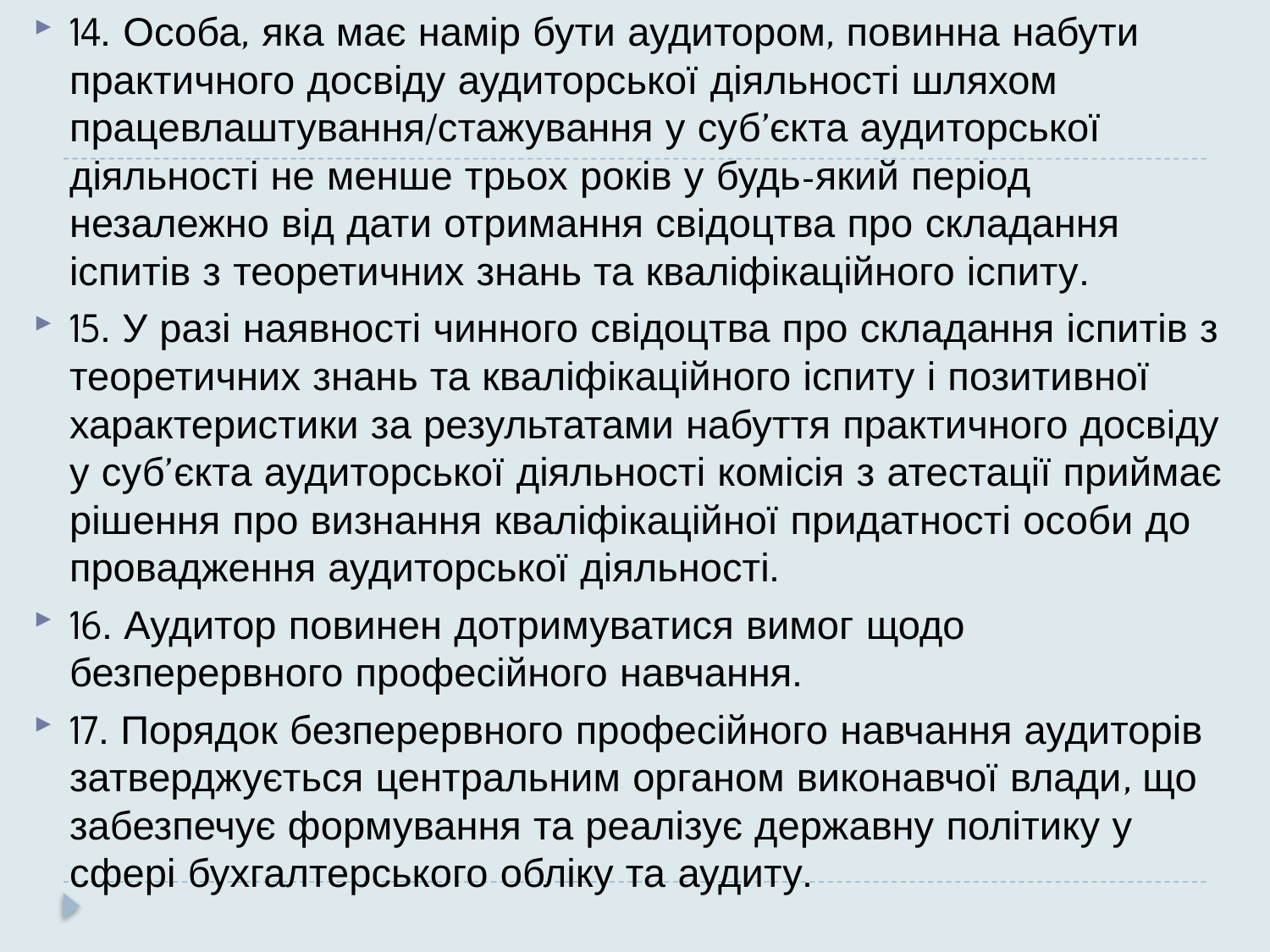

14. Особа, яка має намір бути аудитором, повинна набути практичного досвіду аудиторської діяльності шляхом працевлаштування/стажування у суб’єкта аудиторської діяльності не менше трьох років у будь-який період незалежно від дати отримання свідоцтва про складання іспитів з теоретичних знань та кваліфікаційного іспиту.
15. У разі наявності чинного свідоцтва про складання іспитів з теоретичних знань та кваліфікаційного іспиту і позитивної характеристики за результатами набуття практичного досвіду у суб’єкта аудиторської діяльності комісія з атестації приймає рішення про визнання кваліфікаційної придатності особи до провадження аудиторської діяльності.
16. Аудитор повинен дотримуватися вимог щодо безперервного професійного навчання.
17. Порядок безперервного професійного навчання аудиторів затверджується центральним органом виконавчої влади, що забезпечує формування та реалізує державну політику у сфері бухгалтерського обліку та аудиту.